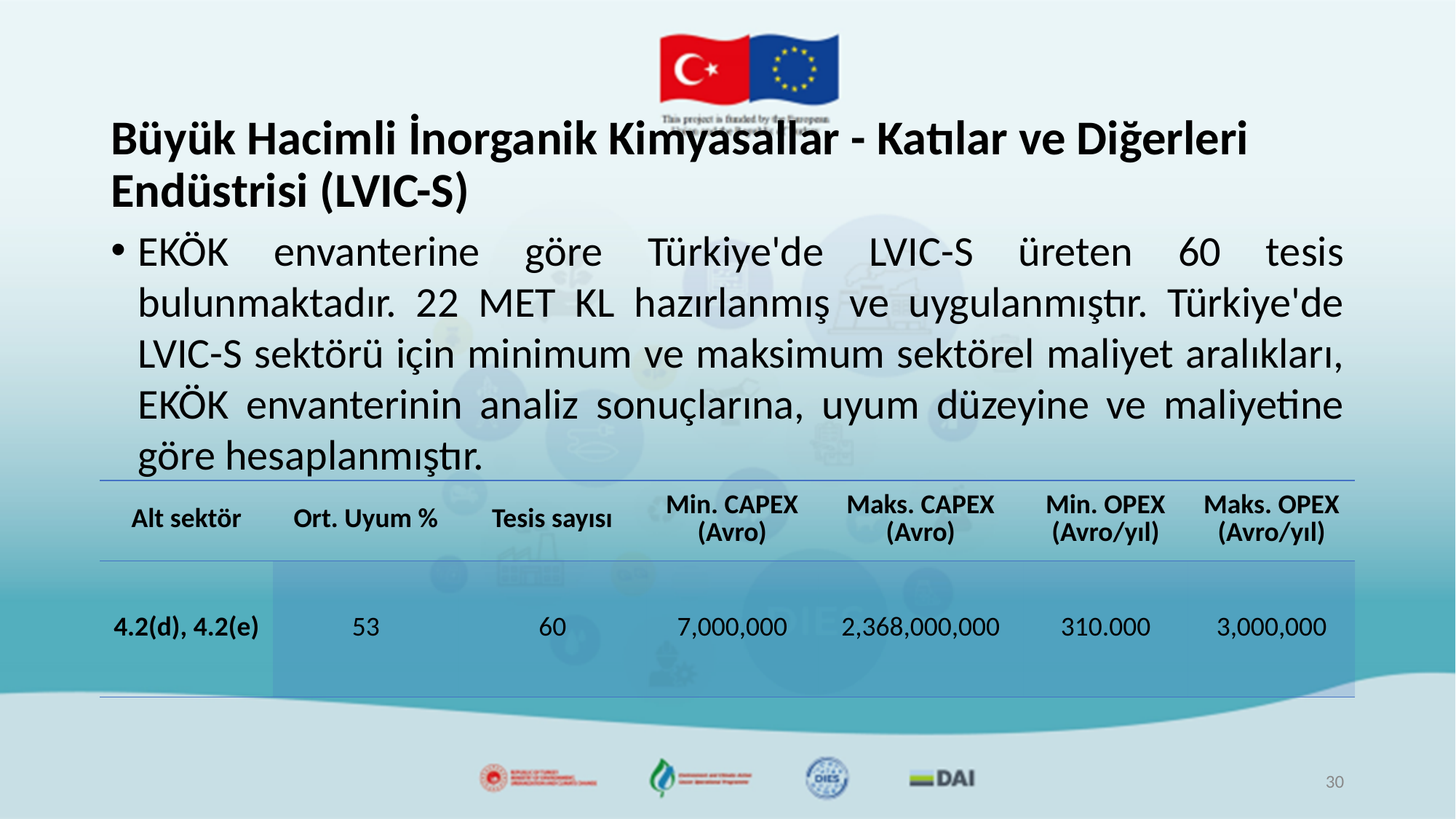

# Büyük Hacimli İnorganik Kimyasallar - Katılar ve Diğerleri Endüstrisi (LVIC-S)
EKÖK envanterine göre Türkiye'de LVIC-S üreten 60 tesis bulunmaktadır. 22 MET KL hazırlanmış ve uygulanmıştır. Türkiye'de LVIC-S sektörü için minimum ve maksimum sektörel maliyet aralıkları, EKÖK envanterinin analiz sonuçlarına, uyum düzeyine ve maliyetine göre hesaplanmıştır.

| Alt sektör | Ort. Uyum % | Tesis sayısı | Min. CAPEX (Avro) | Maks. CAPEX (Avro) | Min. OPEX (Avro/yıl) | Maks. OPEX (Avro/yıl) |
| --- | --- | --- | --- | --- | --- | --- |
| 4.2(d), 4.2(e) | 53 | 60 | 7,000,000 | 2,368,000,000 | 310.000 | 3,000,000 |
30